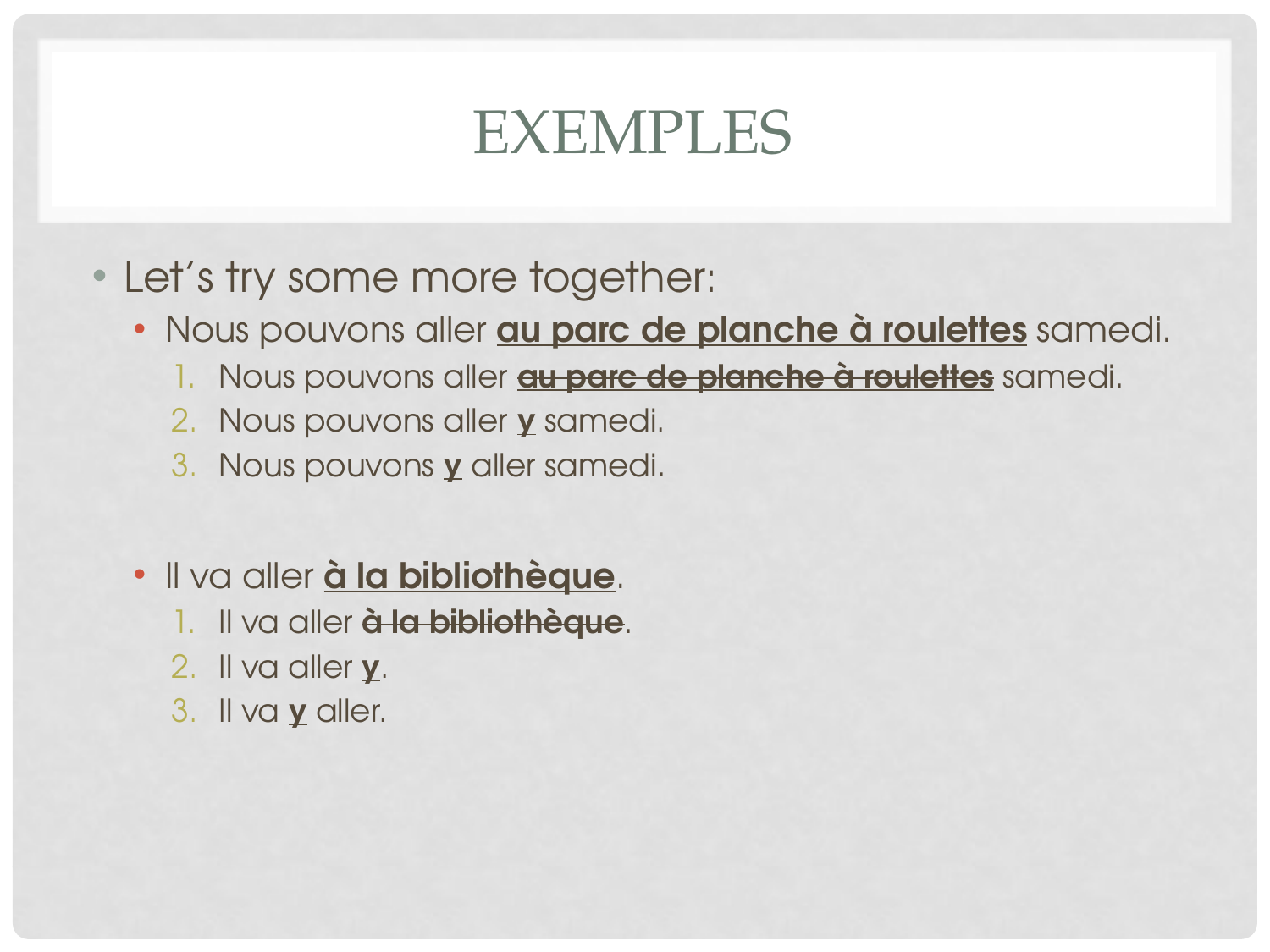

# exemples
Let’s try some more together:
Nous pouvons aller au parc de planche à roulettes samedi.
Nous pouvons aller au parc de planche à roulettes samedi.
Nous pouvons aller y samedi.
Nous pouvons y aller samedi.

Il va aller à la bibliothèque.
Il va aller à la bibliothèque.
Il va aller y.
Il va y aller.